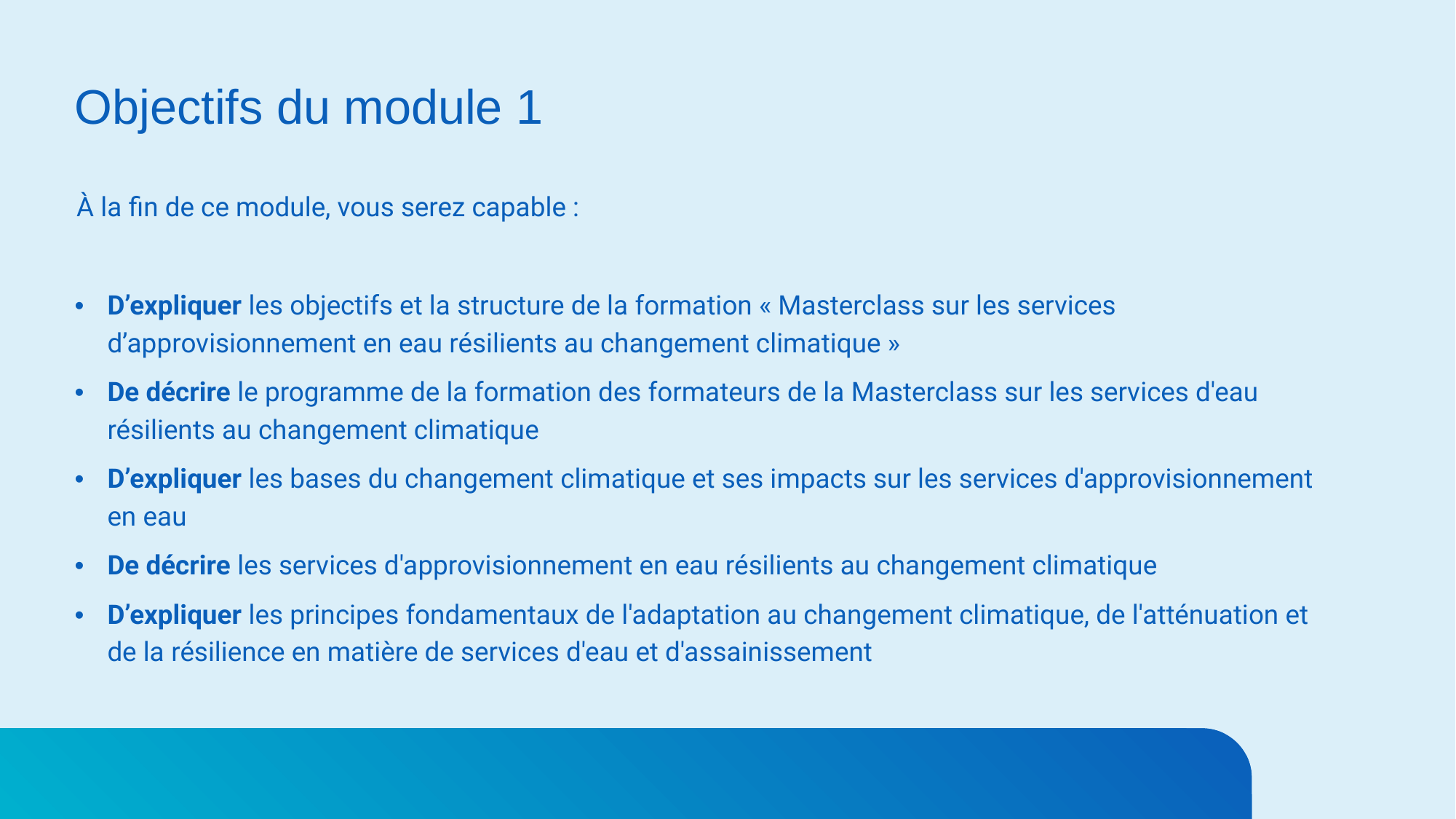

# Objectifs du module 1
À la fin de ce module, vous serez capable :

D’expliquer les objectifs et la structure de la formation « Masterclass sur les services d’approvisionnement en eau résilients au changement climatique »
De décrire le programme de la formation des formateurs de la Masterclass sur les services d'eau résilients au changement climatique
D’expliquer les bases du changement climatique et ses impacts sur les services d'approvisionnement en eau
De décrire les services d'approvisionnement en eau résilients au changement climatique
D’expliquer les principes fondamentaux de l'adaptation au changement climatique, de l'atténuation et de la résilience en matière de services d'eau et d'assainissement